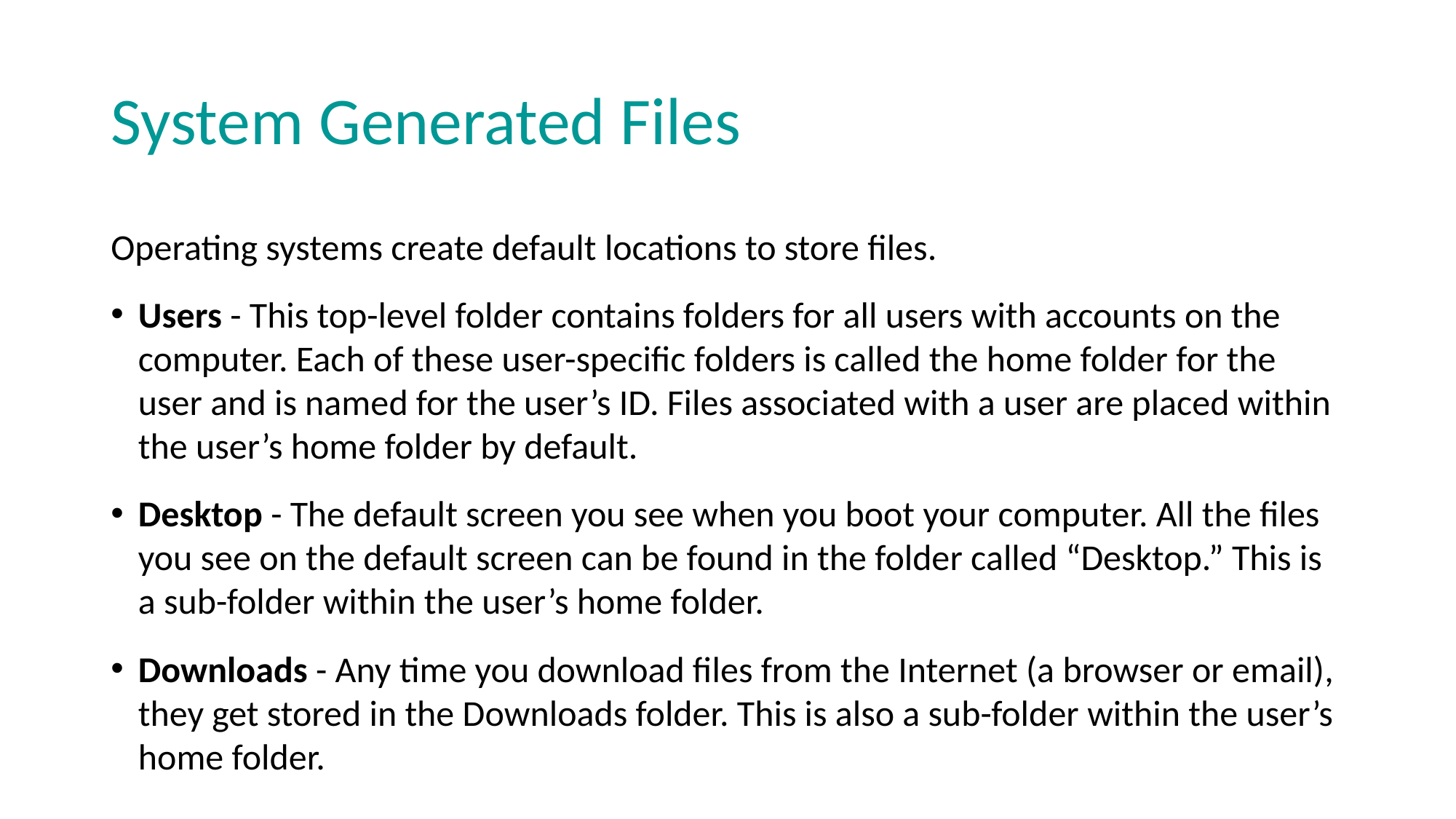

# System Generated Files
Operating systems create default locations to store files.
Users - This top-level folder contains folders for all users with accounts on the computer. Each of these user-specific folders is called the home folder for the user and is named for the user’s ID. Files associated with a user are placed within the user’s home folder by default.
Desktop - The default screen you see when you boot your computer. All the files you see on the default screen can be found in the folder called “Desktop.” This is a sub-folder within the user’s home folder.
Downloads - Any time you download files from the Internet (a browser or email), they get stored in the Downloads folder. This is also a sub-folder within the user’s home folder.